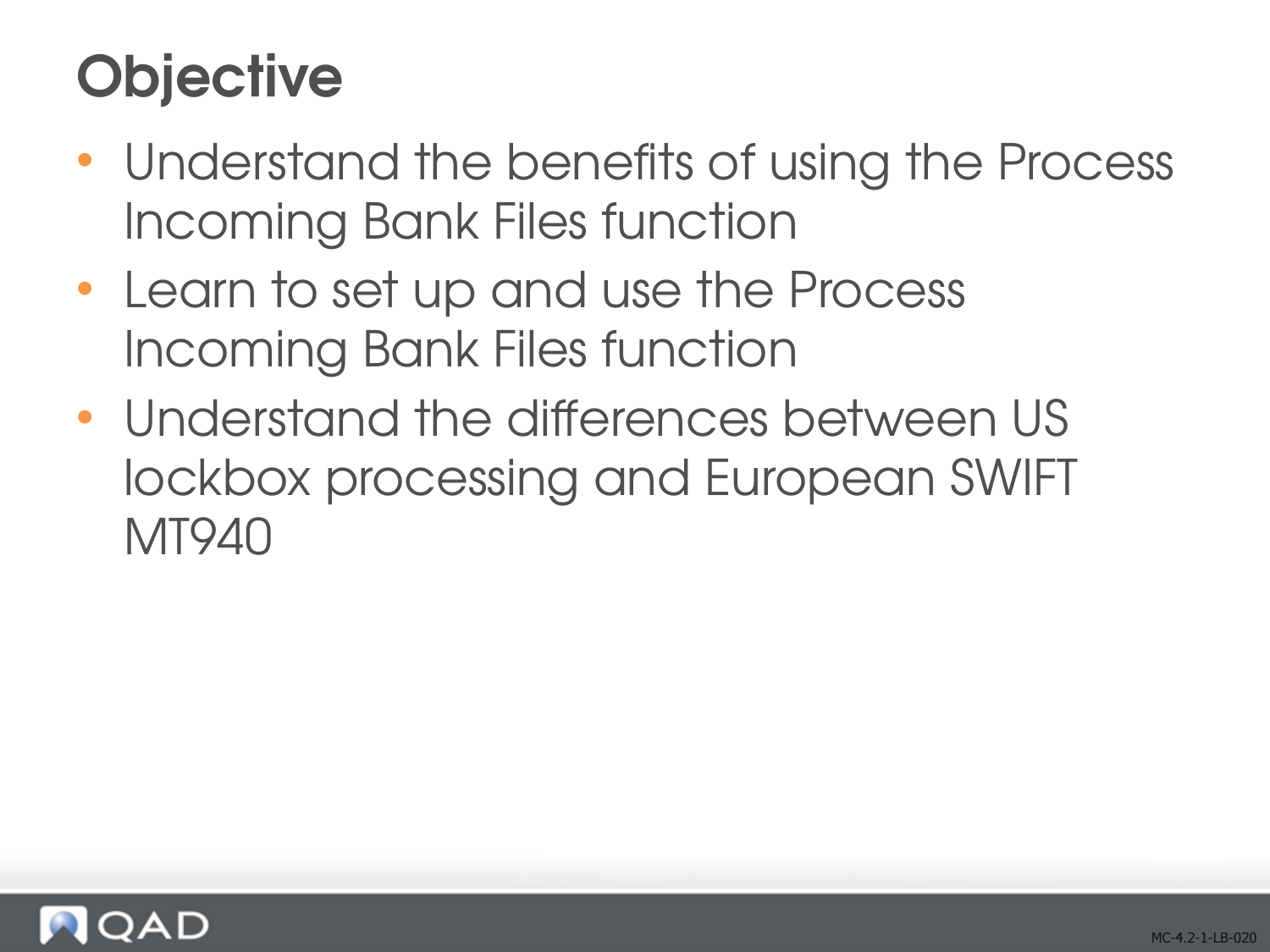

# Objective
Understand the benefits of using the Process Incoming Bank Files function
Learn to set up and use the Process Incoming Bank Files function
Understand the differences between US lockbox processing and European SWIFT MT940

MC-4.2-1-LB-020